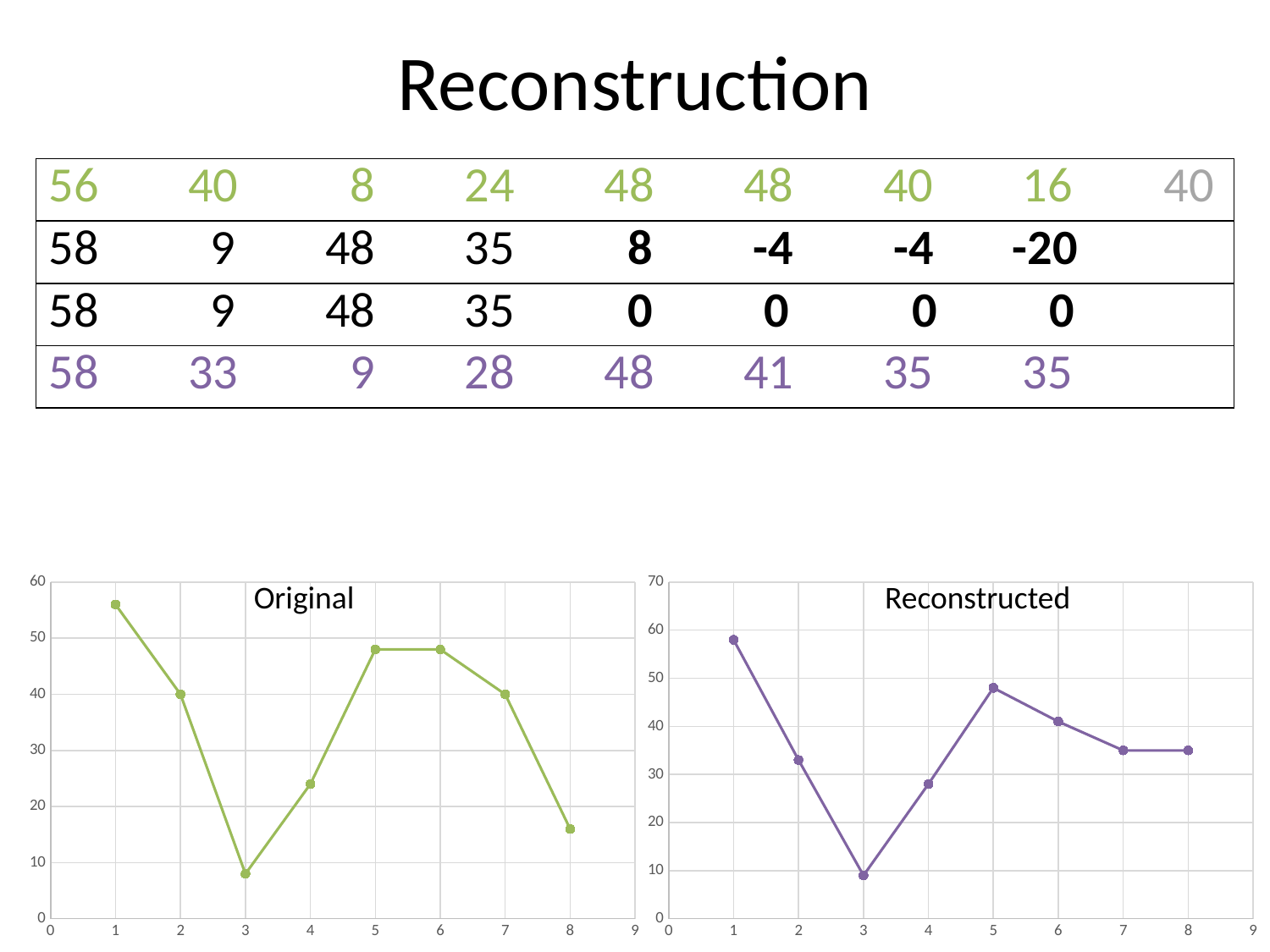

# Reconstruction
| 56 40 8 24 48 48 40 16 40 |
| --- |
| 58 9 48 35 8 -4 -4 -20 |
| 58 9 48 35 0 0 0 0 |
| 58 33 9 28 48 41 35 35 |

### Chart

| Category |  |
|---|---|

### Chart

| Category |  |
|---|---|
Original
Reconstructed